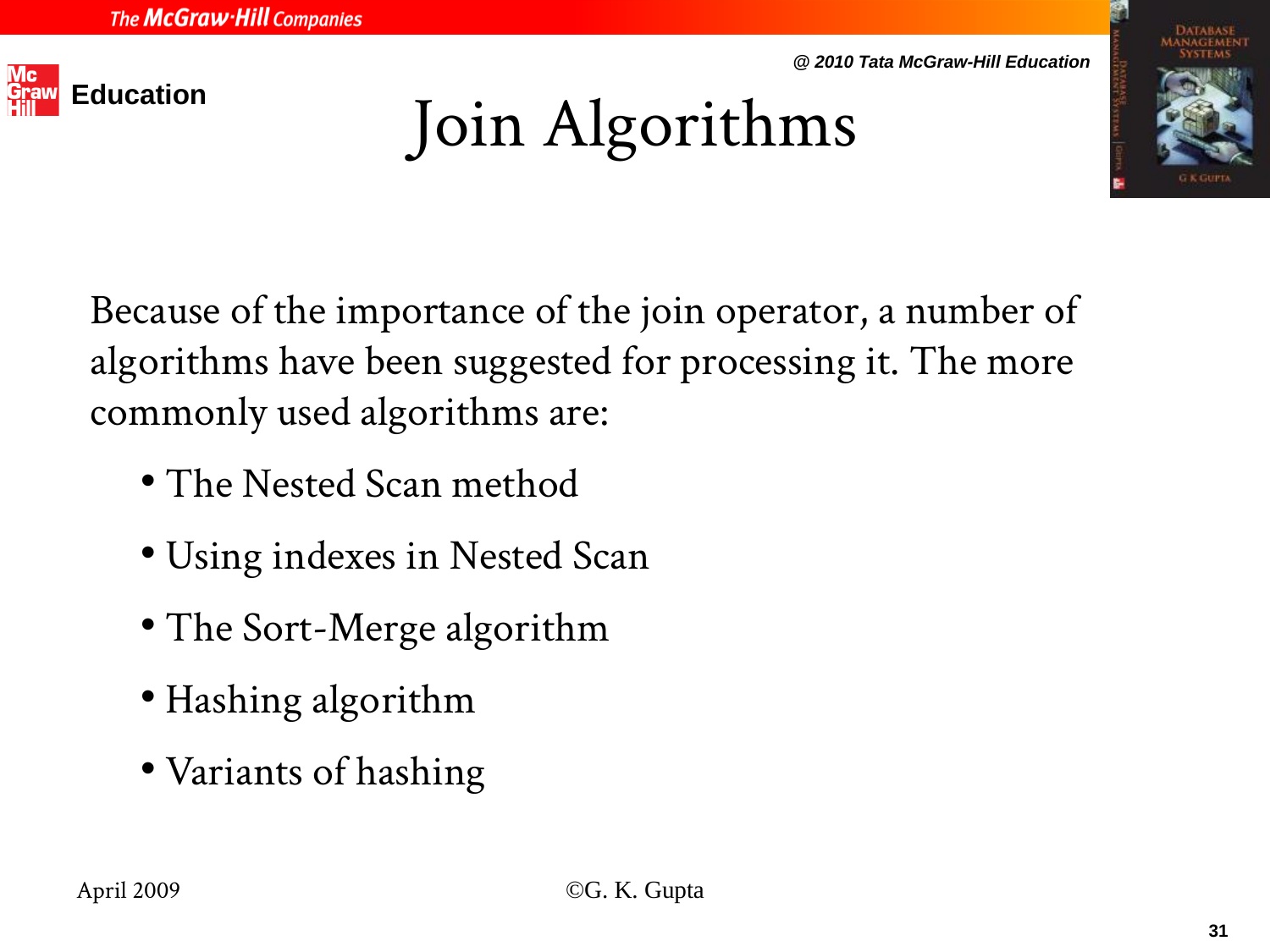

# Join Algorithms
Because of the importance of the join operator, a number of algorithms have been suggested for processing it. The more commonly used algorithms are:
The Nested Scan method
Using indexes in Nested Scan
The Sort-Merge algorithm
Hashing algorithm
Variants of hashing

April 2009
©G. K. Gupta